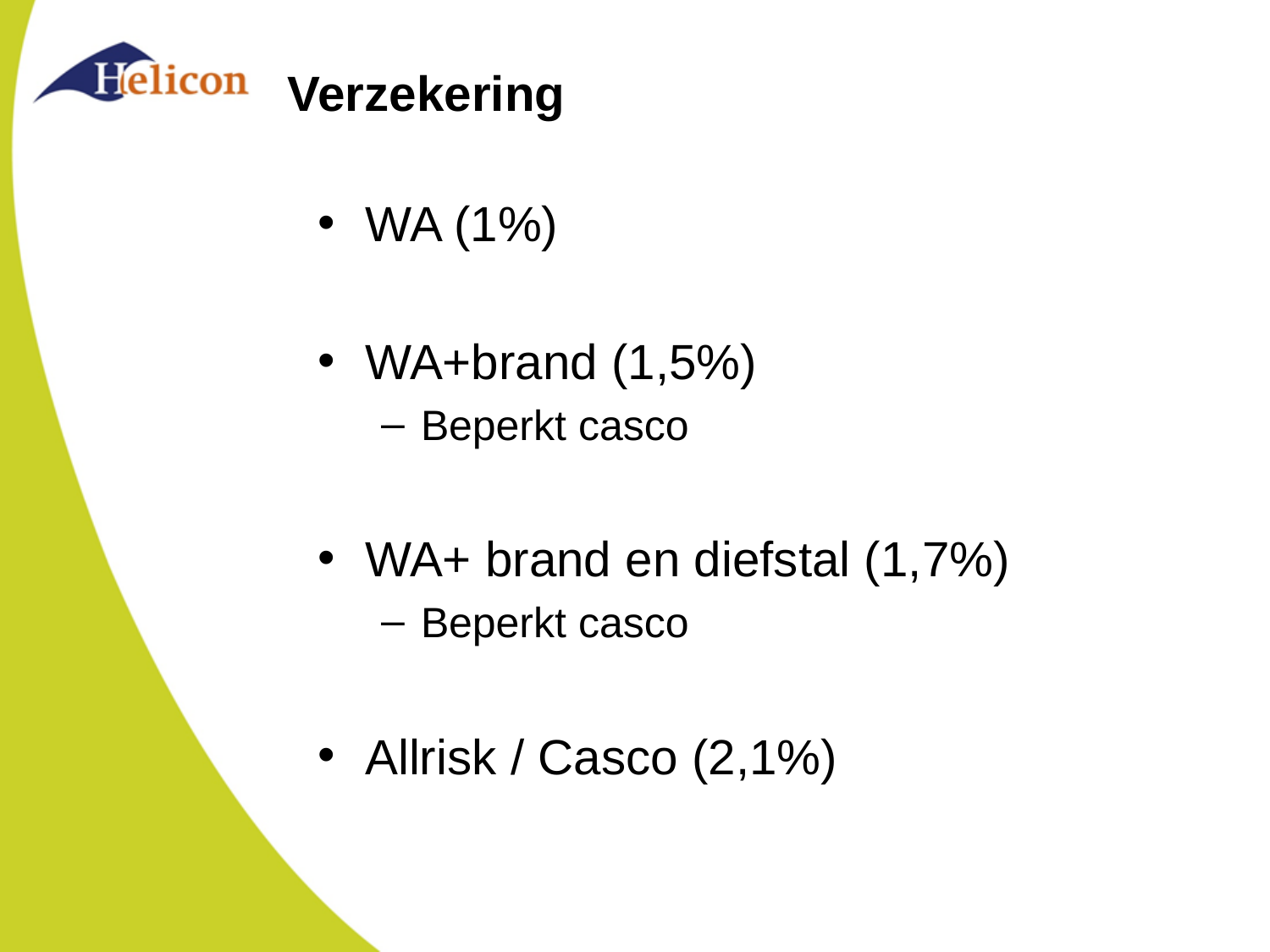

# Verzekering
WA (1%)

WA+brand (1,5%)
Beperkt casco

WA+ brand en diefstal (1,7%)
Beperkt casco

Allrisk / Casco (2,1%)